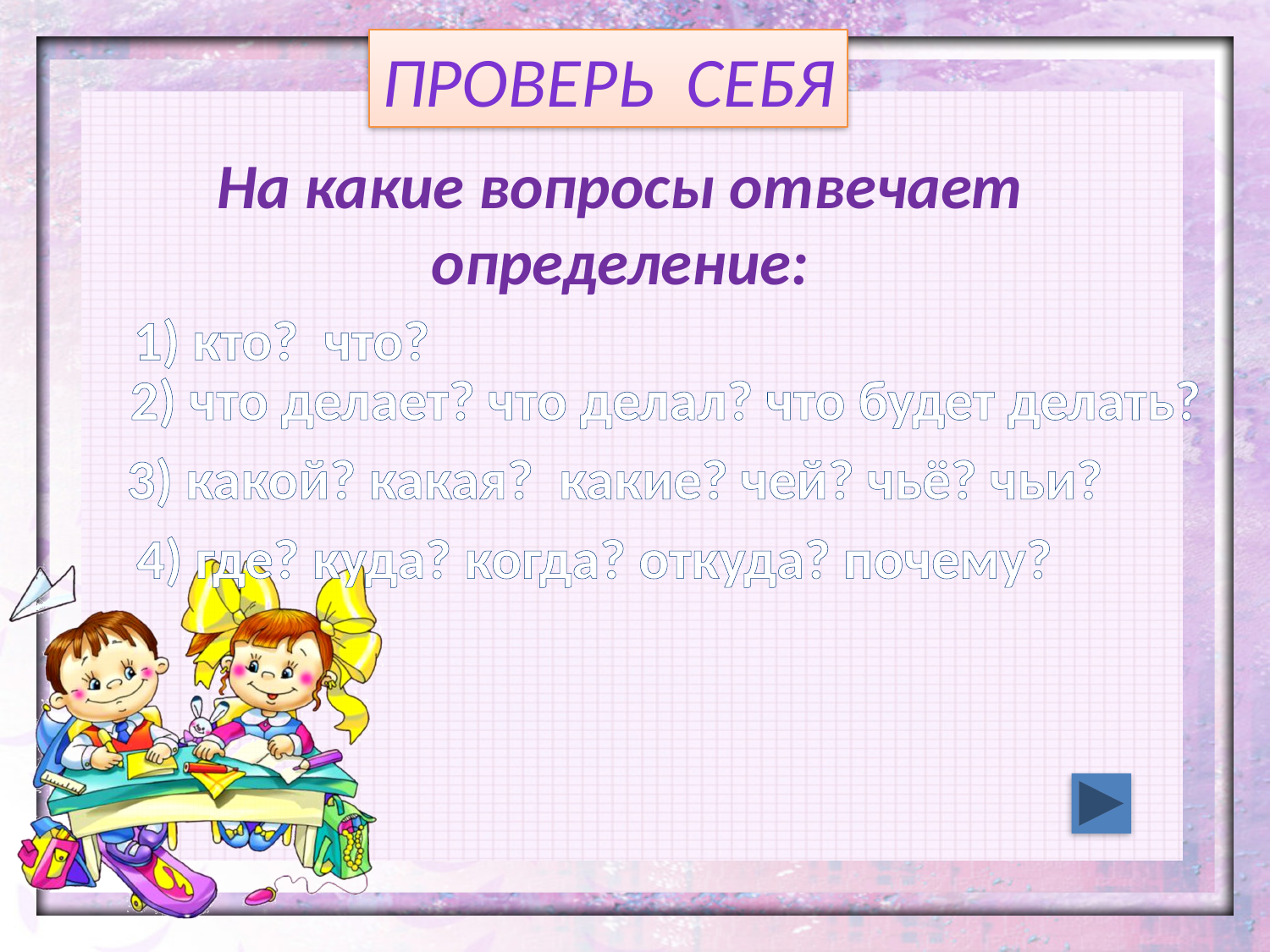

Проверь  себя
На какие вопросы отвечает определение:
1) кто?  что?
2) что делает? что делал? что будет делать?
3) какой? какая?  какие? чей? чьё? чьи?

4) где? куда? когда? откуда? почему?